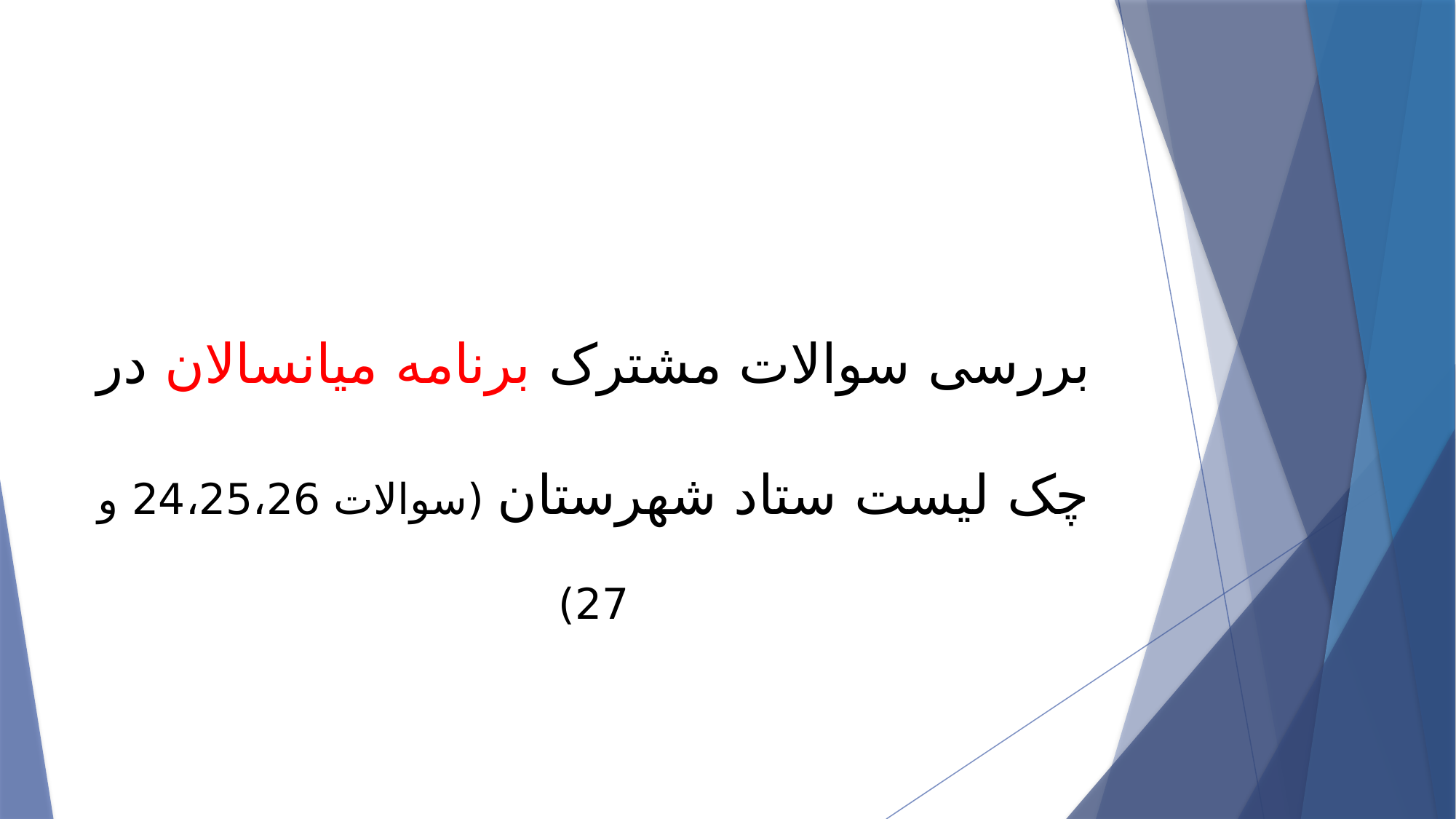

#
بررسی سوالات مشترک برنامه میانسالان در چک لیست ستاد شهرستان (سوالات 24،25،26 و 27)